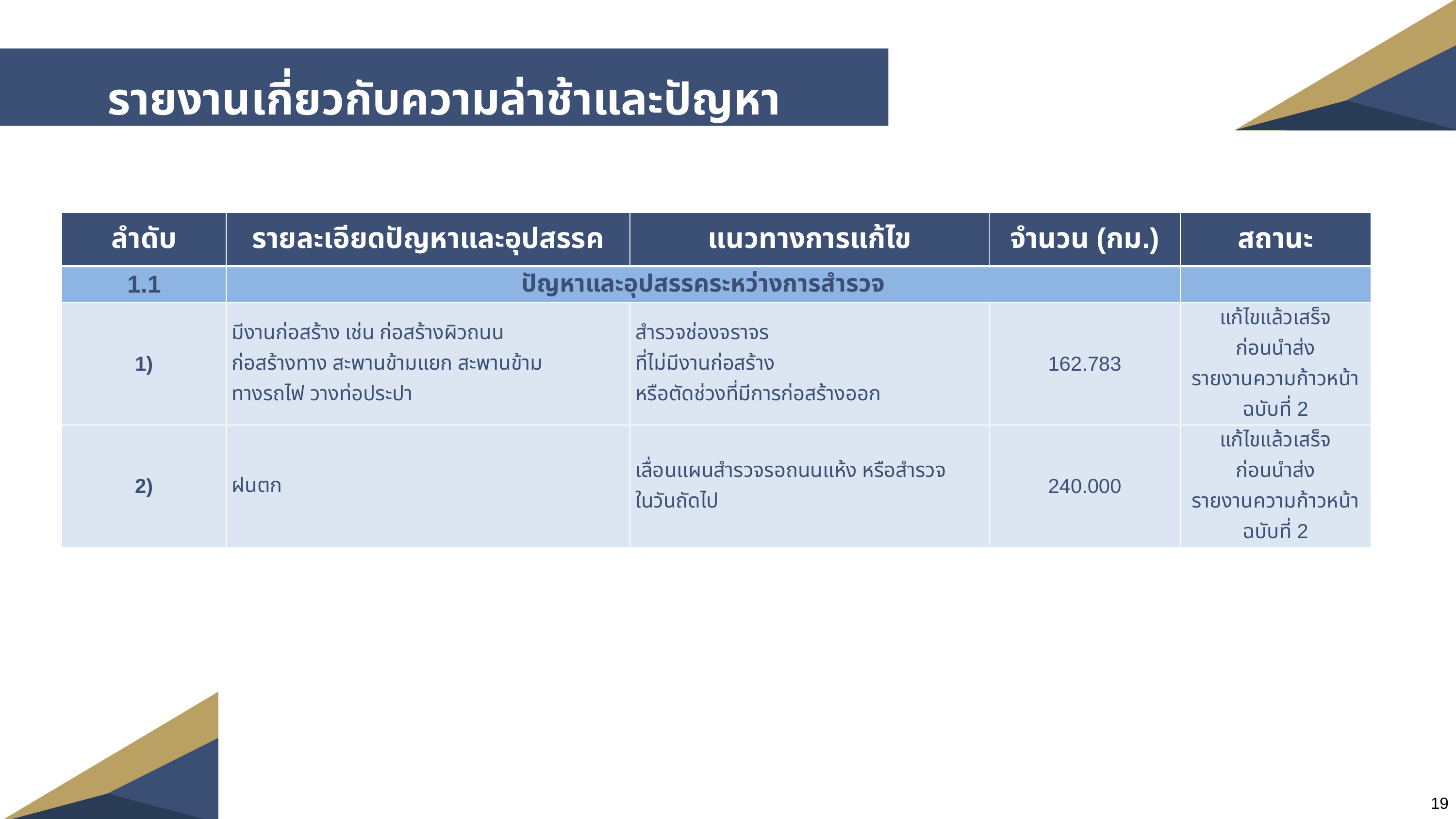

รายงานเกี่ยวกับความล่าช้าและปัญหา
| ลำดับ | รายละเอียดปัญหาและอุปสรรค | แนวทางการแก้ไข | จำนวน (กม.) | สถานะ |
| --- | --- | --- | --- | --- |
| 1.1 | ปัญหาและอุปสรรคระหว่างการสำรวจ |  |  |  |
| 1) | มีงานก่อสร้าง เช่น ก่อสร้างผิวถนน ก่อสร้างทาง สะพานข้ามแยก สะพานข้าม ทางรถไฟ วางท่อประปา | สำรวจช่องจราจร ที่ไม่มีงานก่อสร้าง หรือตัดช่วงที่มีการก่อสร้างออก | 162.783 | แก้ไขแล้วเสร็จ ก่อนนำส่ง รายงานความก้าวหน้าฉบับที่ 2 |
| 2) | ฝนตก | เลื่อนแผนสำรวจรอถนนแห้ง หรือสำรวจ ในวันถัดไป | 240.000 | แก้ไขแล้วเสร็จ ก่อนนำส่ง รายงานความก้าวหน้าฉบับที่ 2 |
19